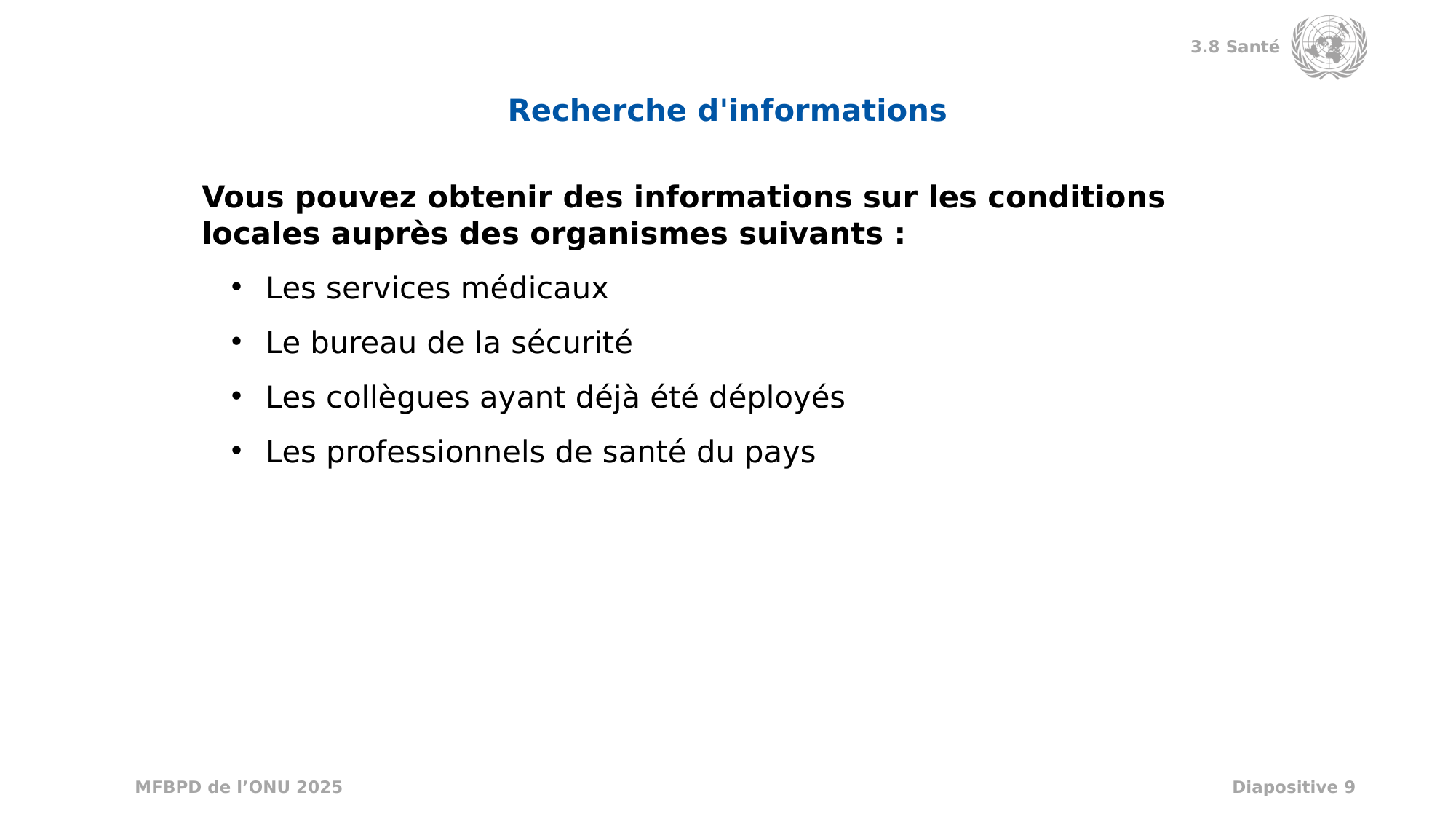

Recherche d'informations
Vous pouvez obtenir des informations sur les conditions locales auprès des organismes suivants :
Les services médicaux
Le bureau de la sécurité
Les collègues ayant déjà été déployés
Les professionnels de santé du pays